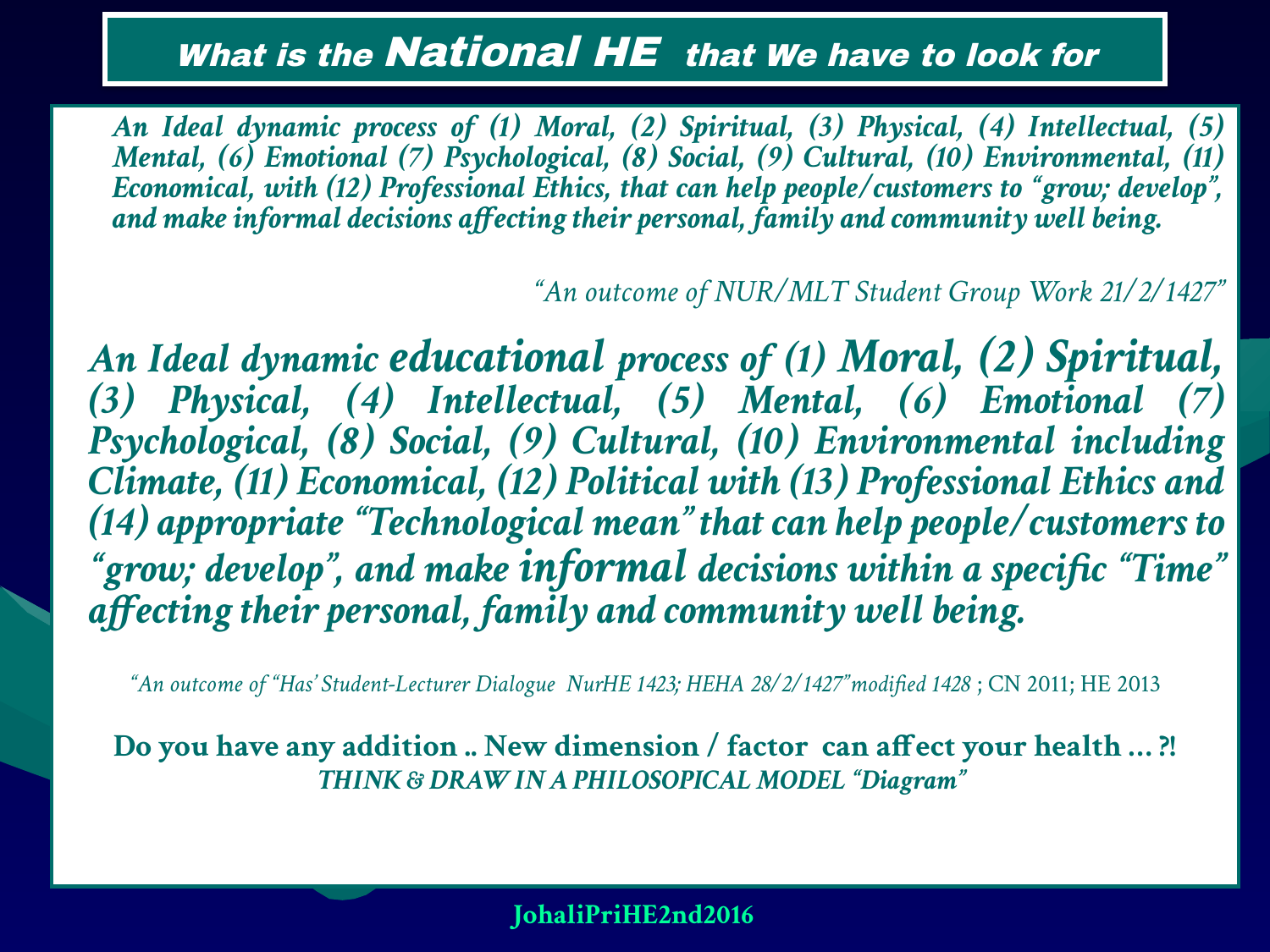

# What is the National HE  that We have to look for
	An Ideal dynamic process of (1) Moral, (2) Spiritual, (3) Physical, (4) Intellectual, (5) Mental, (6) Emotional (7) Psychological, (8) Social, (9) Cultural, (10) Environmental, (11) Economical, with (12) Professional Ethics, that can help people/customers to “grow; develop”, and make informal decisions affecting their personal, family and community well being.

“An outcome of NUR/MLT Student Group Work 21/2/1427”

	An Ideal dynamic educational process of (1) Moral, (2) Spiritual, (3) Physical, (4) Intellectual, (5) Mental, (6) Emotional (7) Psychological, (8) Social, (9) Cultural, (10) Environmental including Climate, (11) Economical, (12) Political with (13) Professional Ethics and (14) appropriate “Technological mean” that can help people/customers to “grow; develop”, and make informal decisions within a specific “Time” affecting their personal, family and community well being.

“An outcome of “Has’ Student-Lecturer Dialogue  NurHE 1423; HEHA 28/2/1427”modified 1428 ; CN 2011; HE 2013

Do you have any addition .. New dimension / factor  can affect your health … ?!
THINK & DRAW IN A PHILOSOPICAL MODEL “Diagram”
JohaliPriHE2nd2016